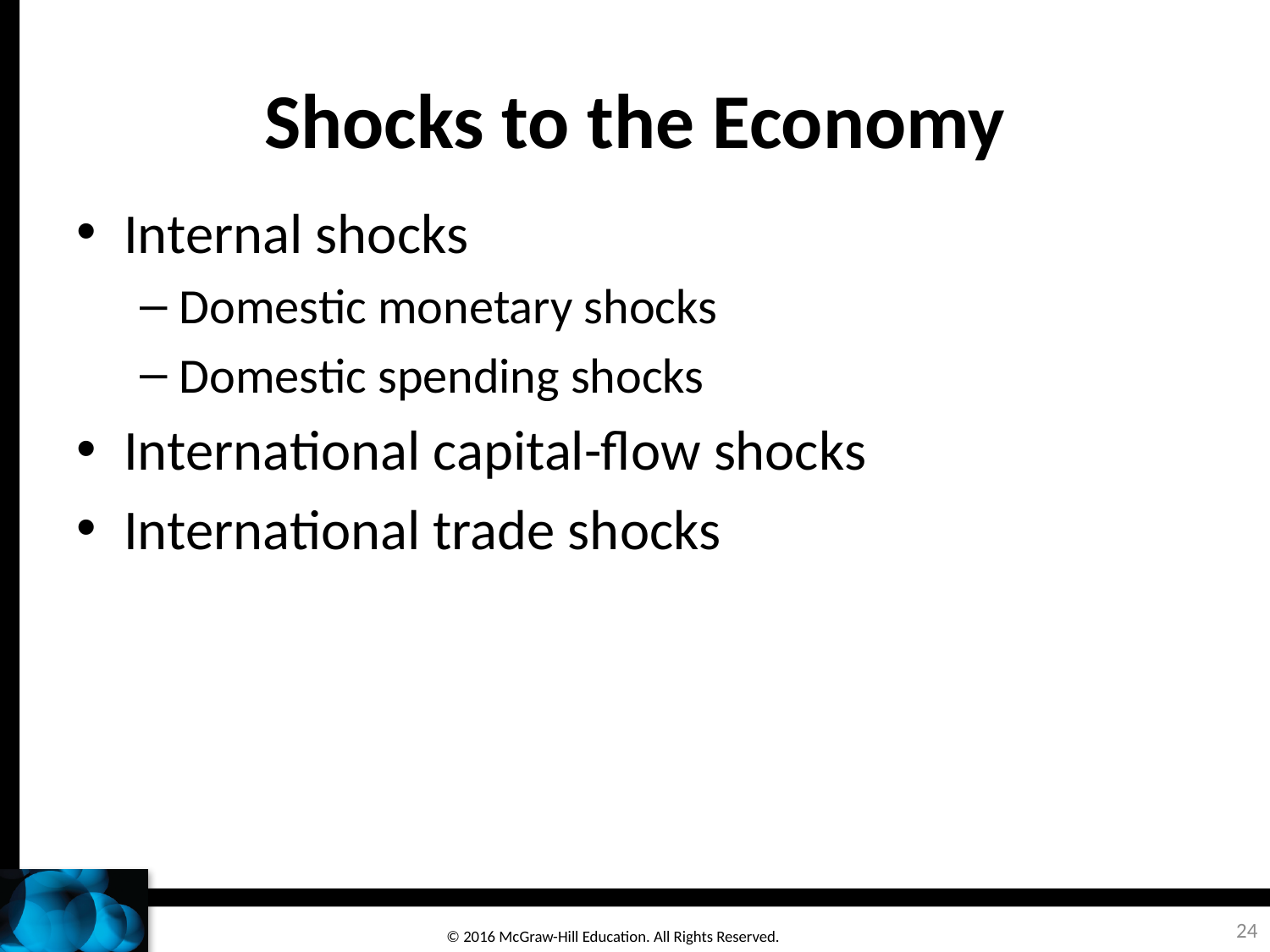

# Shocks to the Economy
Internal shocks
Domestic monetary shocks
Domestic spending shocks
International capital-flow shocks
International trade shocks

24
© 2016 McGraw-Hill Education. All Rights Reserved.